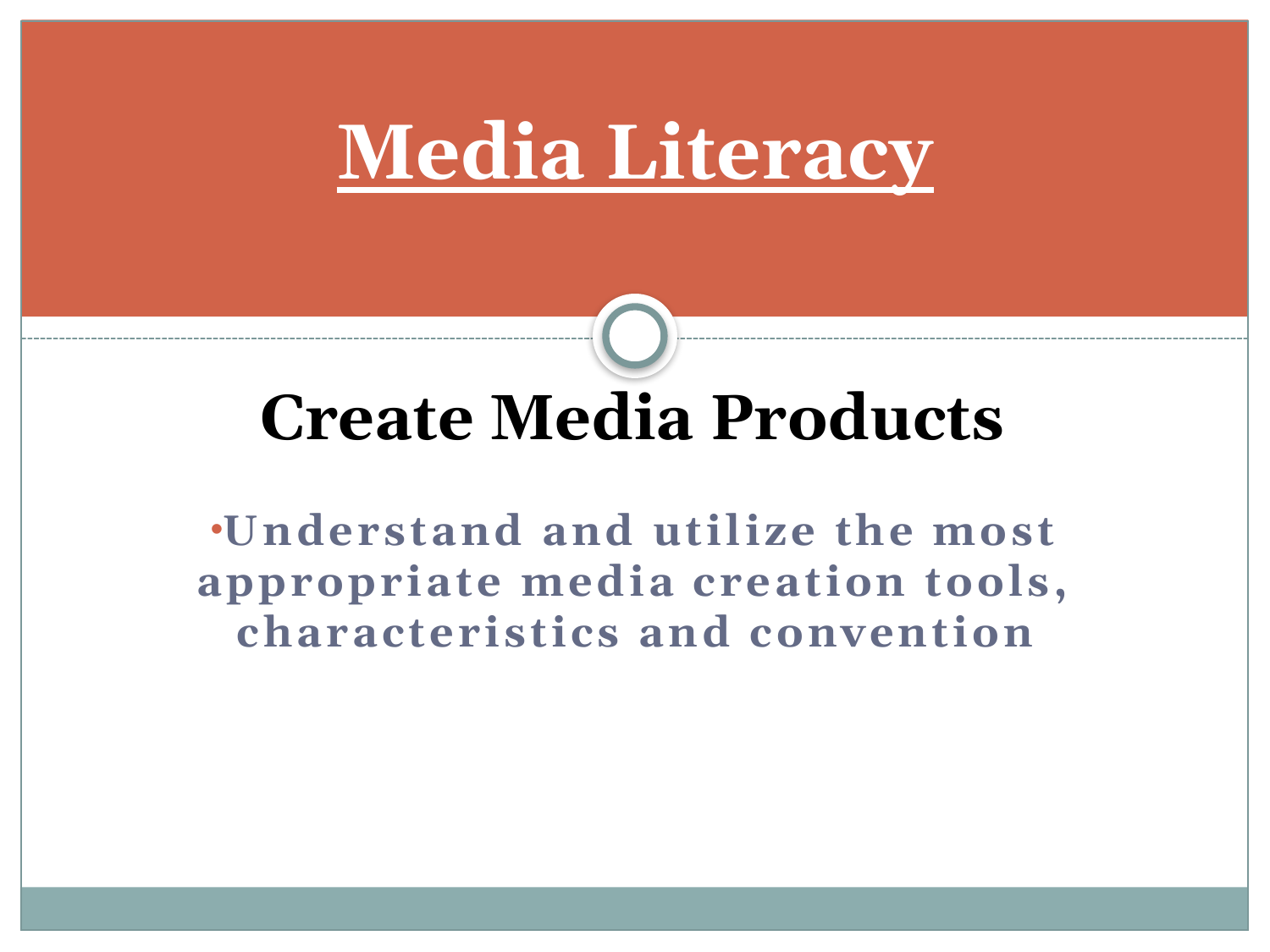

# Media Literacy
Create Media Products
Understand and utilize the most appropriate media creation tools, characteristics and convention